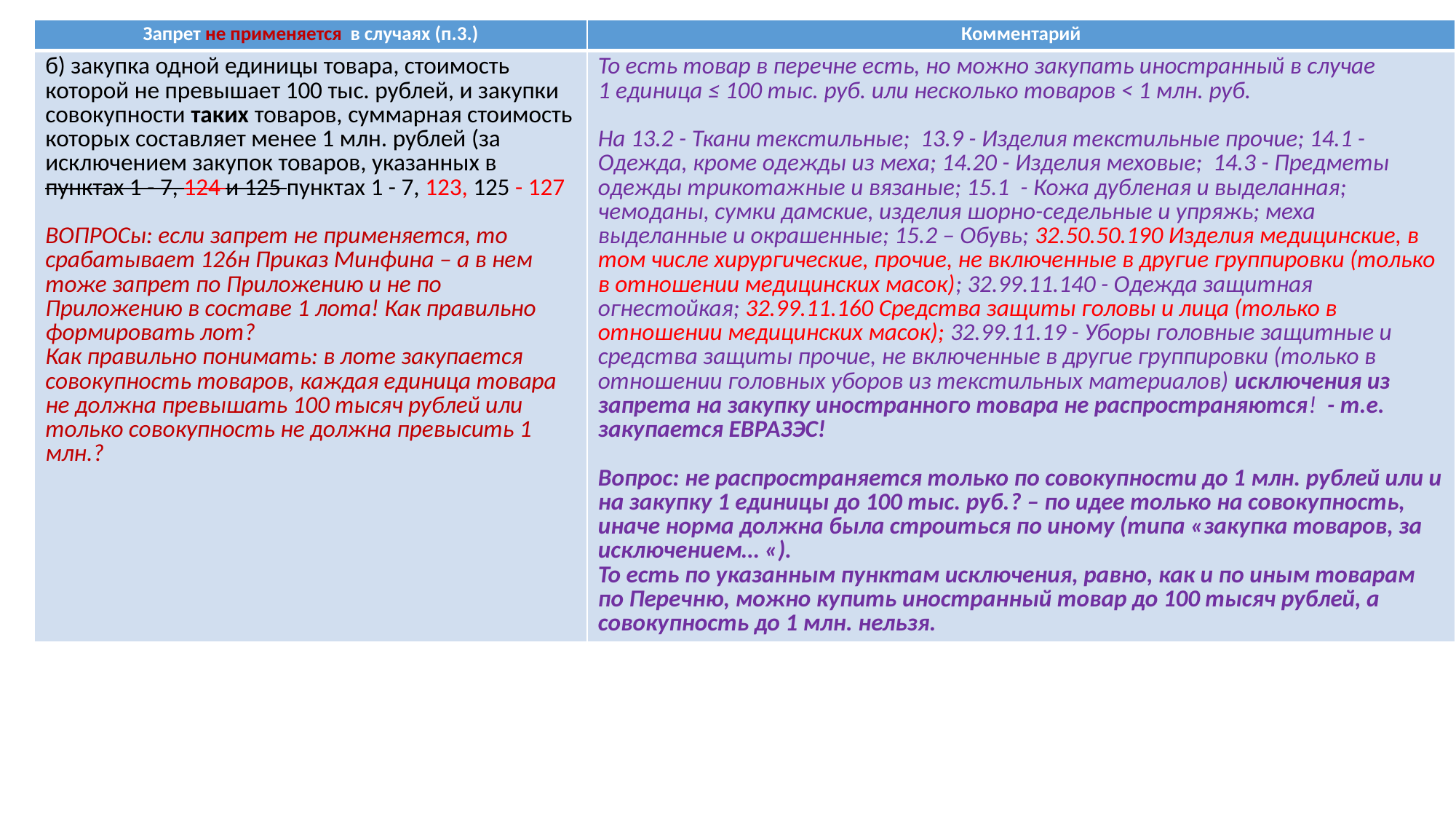

| Запрет не применяется в случаях (п.3.) | Комментарий |
| --- | --- |
| б) закупка одной единицы товара, стоимость которой не превышает 100 тыс. рублей, и закупки совокупности таких товаров, суммарная стоимость которых составляет менее 1 млн. рублей (за исключением закупок товаров, указанных в пунктах 1 - 7, 124 и 125 пунктах 1 - 7, 123, 125 - 127 ВОПРОСы: если запрет не применяется, то срабатывает 126н Приказ Минфина – а в нем тоже запрет по Приложению и не по Приложению в составе 1 лота! Как правильно формировать лот? Как правильно понимать: в лоте закупается совокупность товаров, каждая единица товара не должна превышать 100 тысяч рублей или только совокупность не должна превысить 1 млн.? | То есть товар в перечне есть, но можно закупать иностранный в случае 1 единица ≤ 100 тыс. руб. или несколько товаров < 1 млн. руб. На 13.2 - Ткани текстильные; 13.9 - Изделия текстильные прочие; 14.1 - Одежда, кроме одежды из меха; 14.20 - Изделия меховые; 14.3 - Предметы одежды трикотажные и вязаные; 15.1 - Кожа дубленая и выделанная; чемоданы, сумки дамские, изделия шорно-седельные и упряжь; меха выделанные и окрашенные; 15.2 – Обувь; 32.50.50.190 Изделия медицинские, в том числе хирургические, прочие, не включенные в другие группировки (только в отношении медицинских масок); 32.99.11.140 - Одежда защитная огнестойкая; 32.99.11.160 Средства защиты головы и лица (только в отношении медицинских масок); 32.99.11.19 - Уборы головные защитные и средства защиты прочие, не включенные в другие группировки (только в отношении головных уборов из текстильных материалов) исключения из запрета на закупку иностранного товара не распространяются! - т.е. закупается ЕВРАЗЭС! Вопрос: не распространяется только по совокупности до 1 млн. рублей или и на закупку 1 единицы до 100 тыс. руб.? – по идее только на совокупность, иначе норма должна была строиться по иному (типа «закупка товаров, за исключением… «). То есть по указанным пунктам исключения, равно, как и по иным товарам по Перечню, можно купить иностранный товар до 100 тысяч рублей, а совокупность до 1 млн. нельзя. |